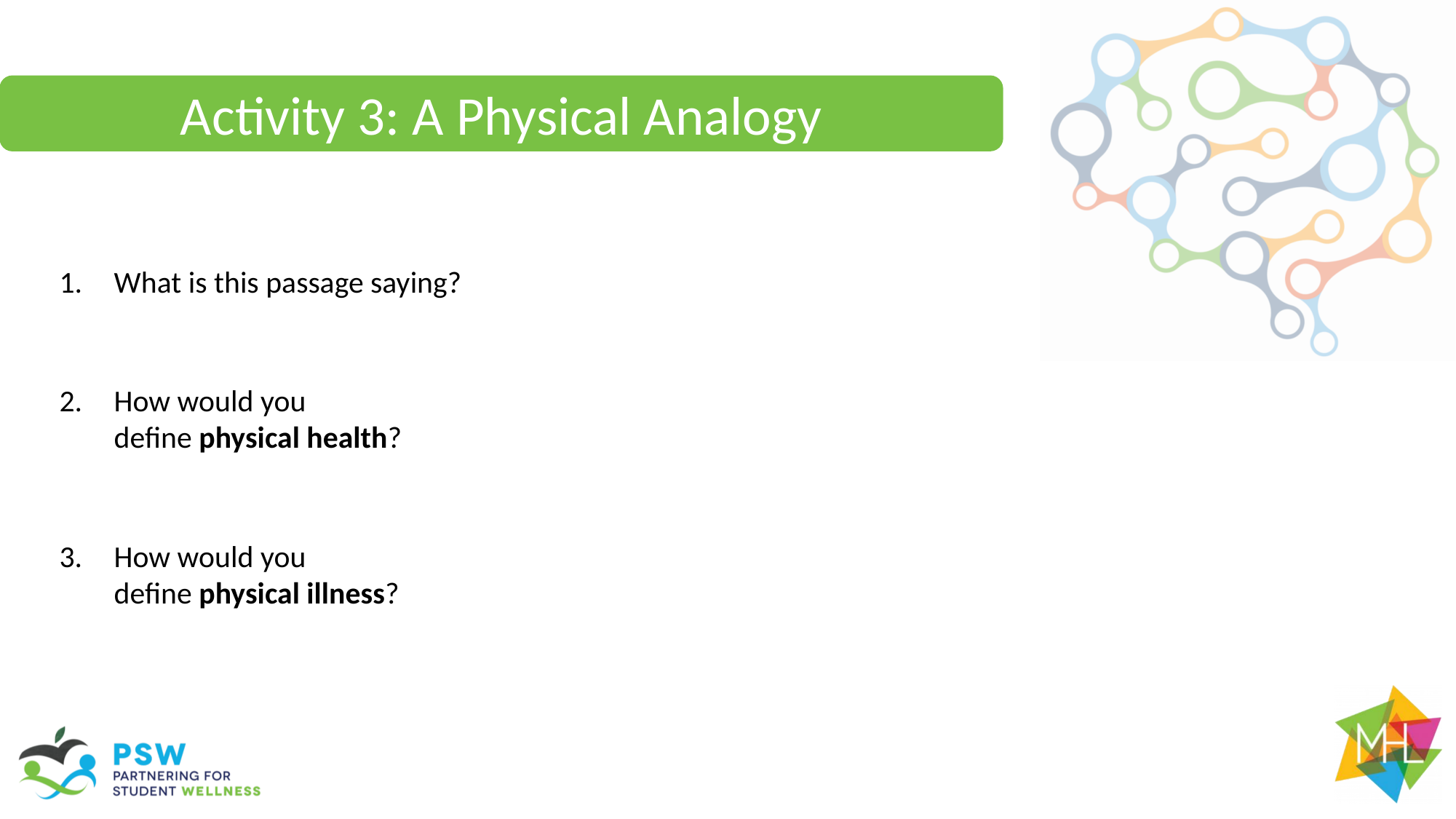

Activity 3: A Physical Analogy
What is this passage saying?

How would you define physical health?

How would you define physical illness?